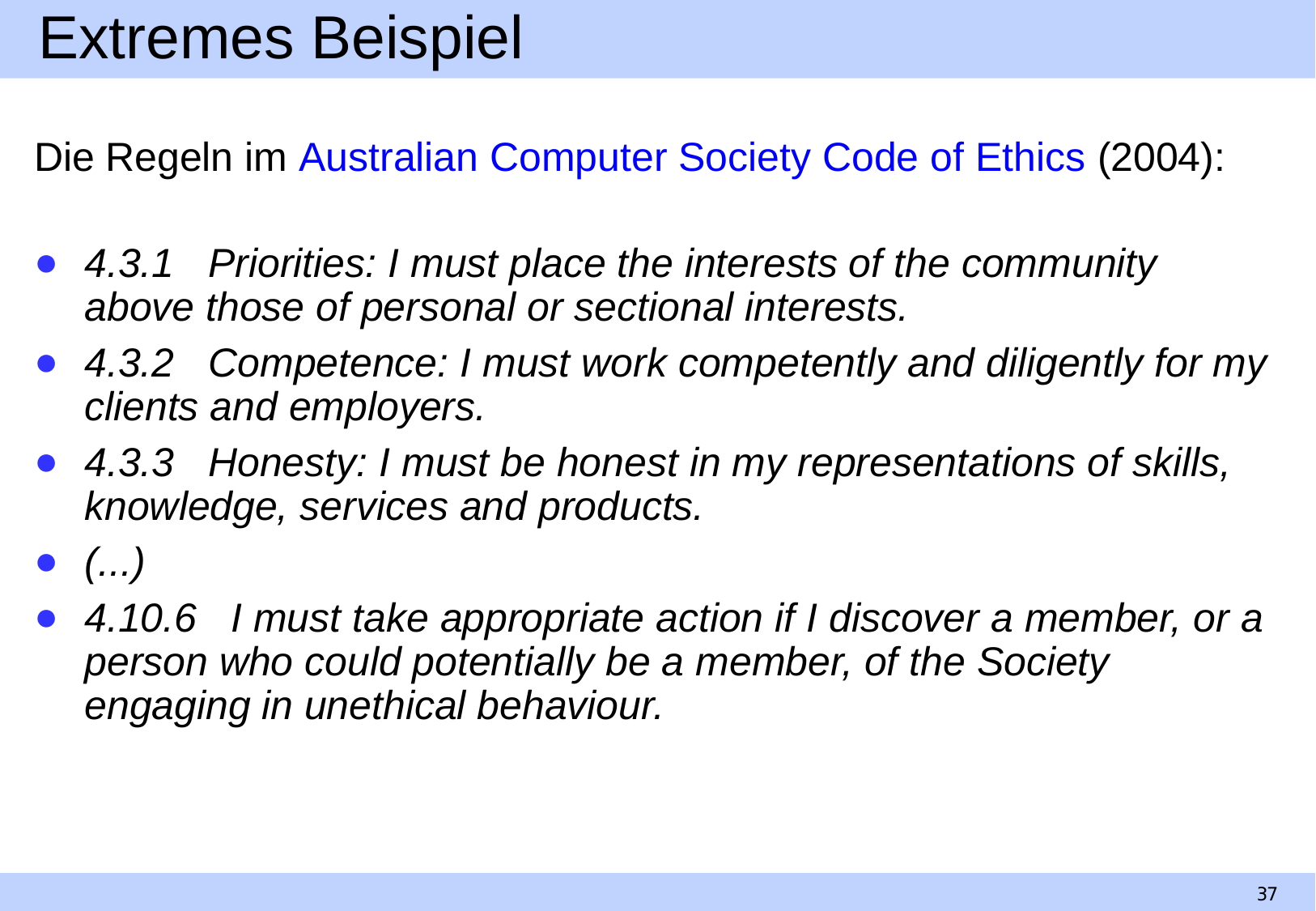

# Extremes Beispiel
Die Regeln im Australian Computer Society Code of Ethics (2004):
4.3.1   Priorities: I must place the interests of the community above those of personal or sectional interests.
4.3.2   Competence: I must work competently and diligently for my clients and employers.
4.3.3   Honesty: I must be honest in my representations of skills, knowledge, services and products.
(...)
4.10.6   I must take appropriate action if I discover a member, or a person who could potentially be a member, of the Society engaging in unethical behaviour.

37